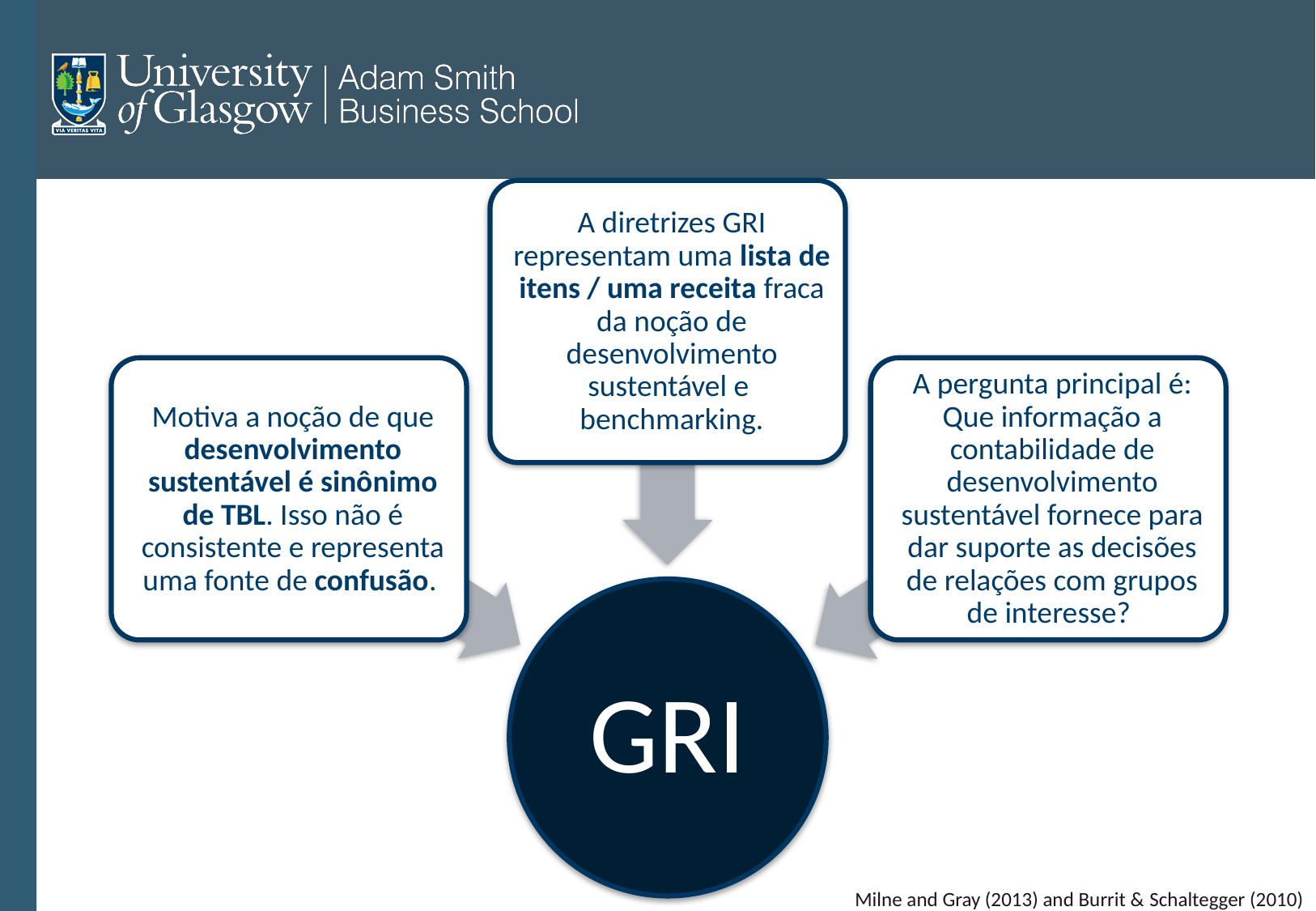

GRI
Motiva a noção de que desenvolvimento sustentável é sinônimo de TBL. Isso não é consistente e representa uma fonte de confusão.
A diretrizes GRI representam uma lista de itens / uma receita fraca da noção de desenvolvimento sustentável e  benchmarking.
A pergunta principal é: Que informação a contabilidade de desenvolvimento sustentável fornece para dar suporte as decisões de relações com grupos de interesse?
Milne and Gray (2013) and Burrit & Schaltegger (2010)